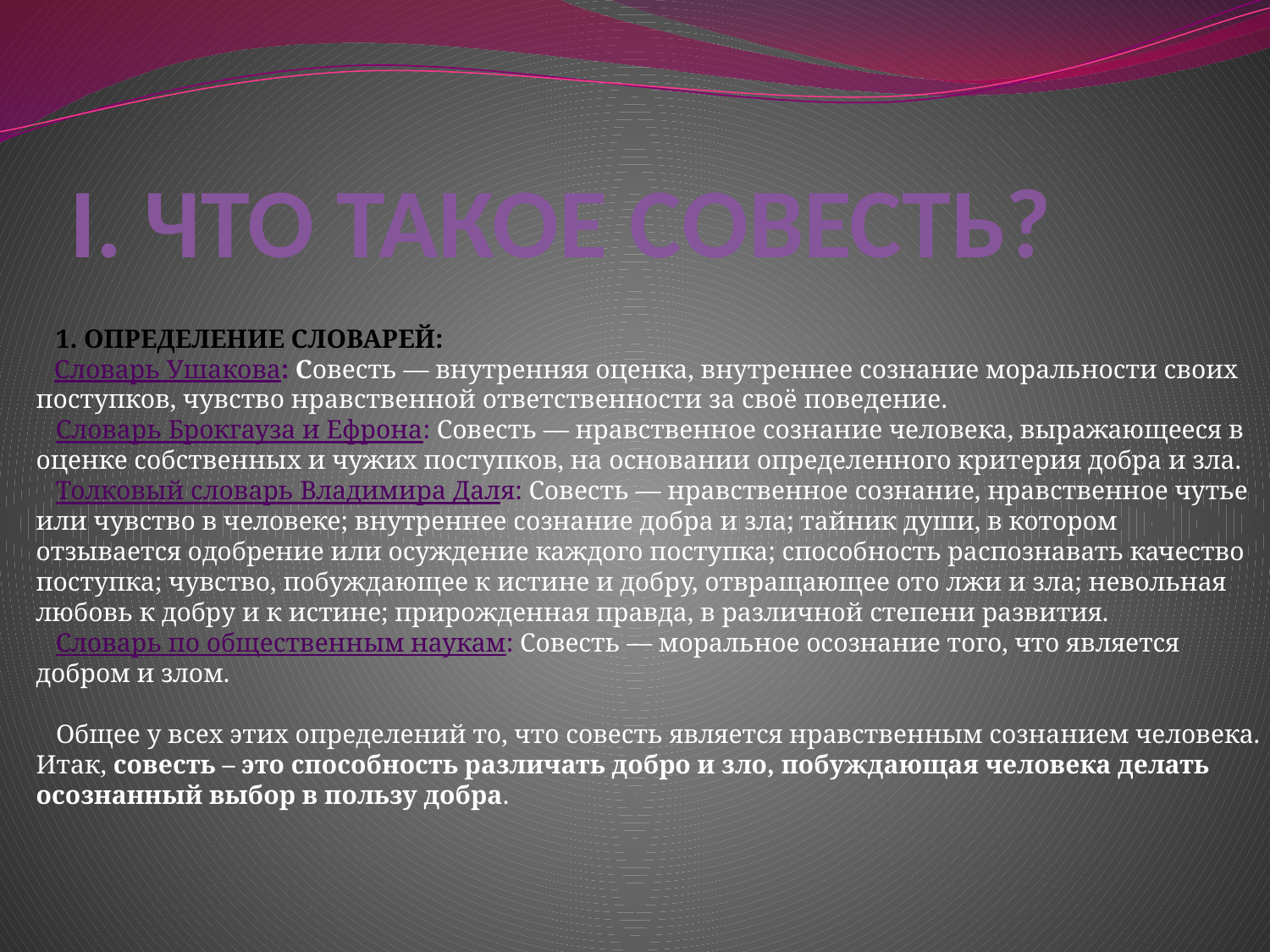

# I. ЧТО ТАКОЕ СОВЕСТЬ?
  
   1. Определение словарей:
   Словарь Ушакова: Совесть — внутренняя оценка, внутреннее сознание моральности своих поступков, чувство нравственной ответственности за своё поведение.
   Словарь Брокгауза и Ефрона: Совесть — нравственное сознание человека, выражающееся в оценке собственных и чужих поступков, на основании определенного критерия добра и зла.
   Толковый словарь Владимира Даля: Совесть — нравственное сознание, нравственное чутье или чувство в человеке; внутреннее сознание добра и зла; тайник души, в котором отзывается одобрение или осуждение каждого поступка; способность распознавать качество поступка; чувство, побуждающее к истине и добру, отвращающее ото лжи и зла; невольная любовь к добру и к истине; прирожденная правда, в различной степени развития.
   Словарь по общественным наукам: Совесть — моральное осознание того, что является добром и злом.
   Общее у всех этих определений то, что совесть является нравственным сознанием человека. Итак, совесть – это способность различать добро и зло, побуждающая человека делать осознанный выбор в пользу добра.